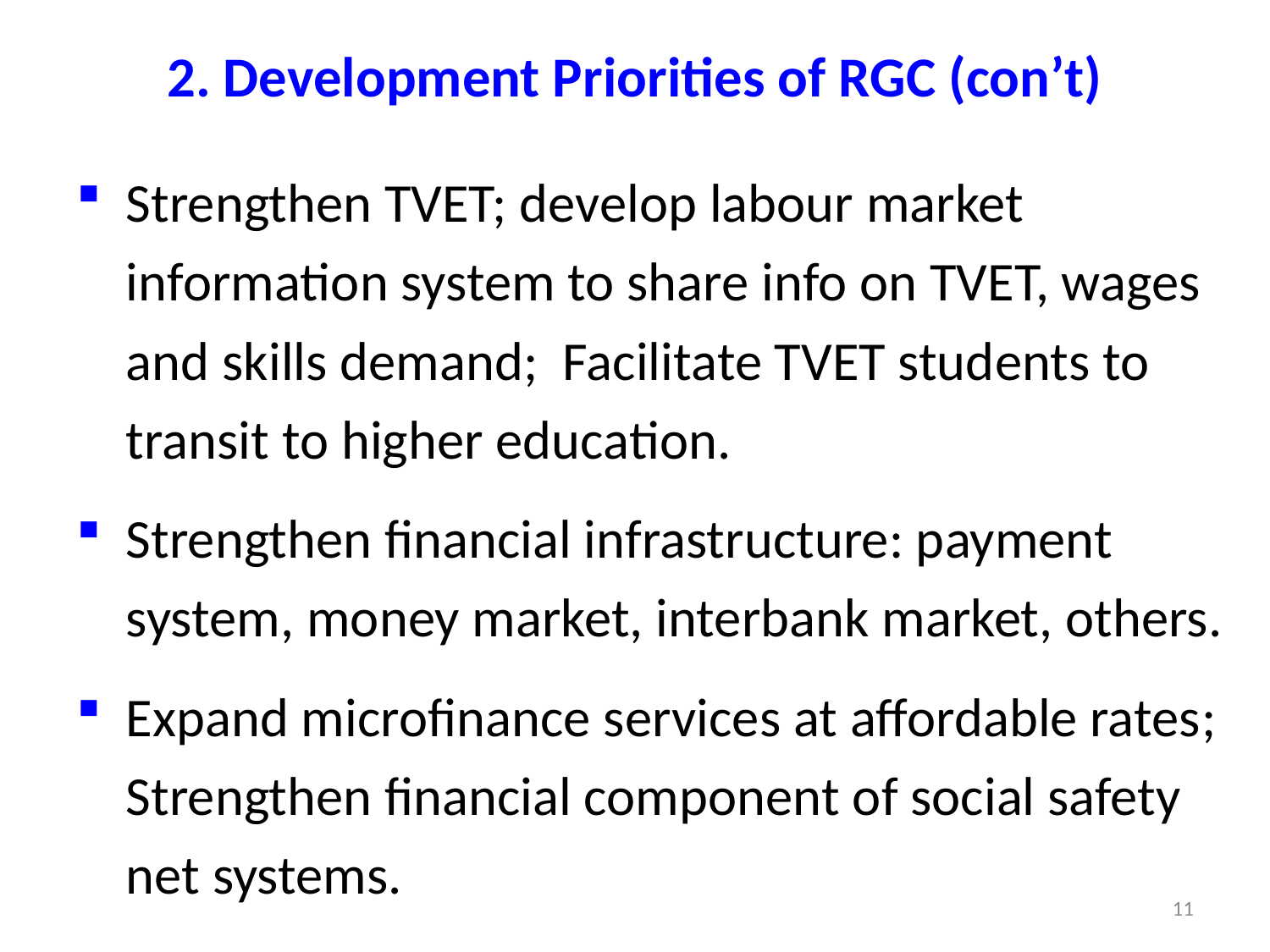

# 2. Development Priorities of RGC (con’t)
Strengthen TVET; develop labour market information system to share info on TVET, wages and skills demand;  Facilitate TVET students to transit to higher education.
Strengthen financial infrastructure: payment system, money market, interbank market, others.
Expand microfinance services at affordable rates; Strengthen financial component of social safety net systems.
11